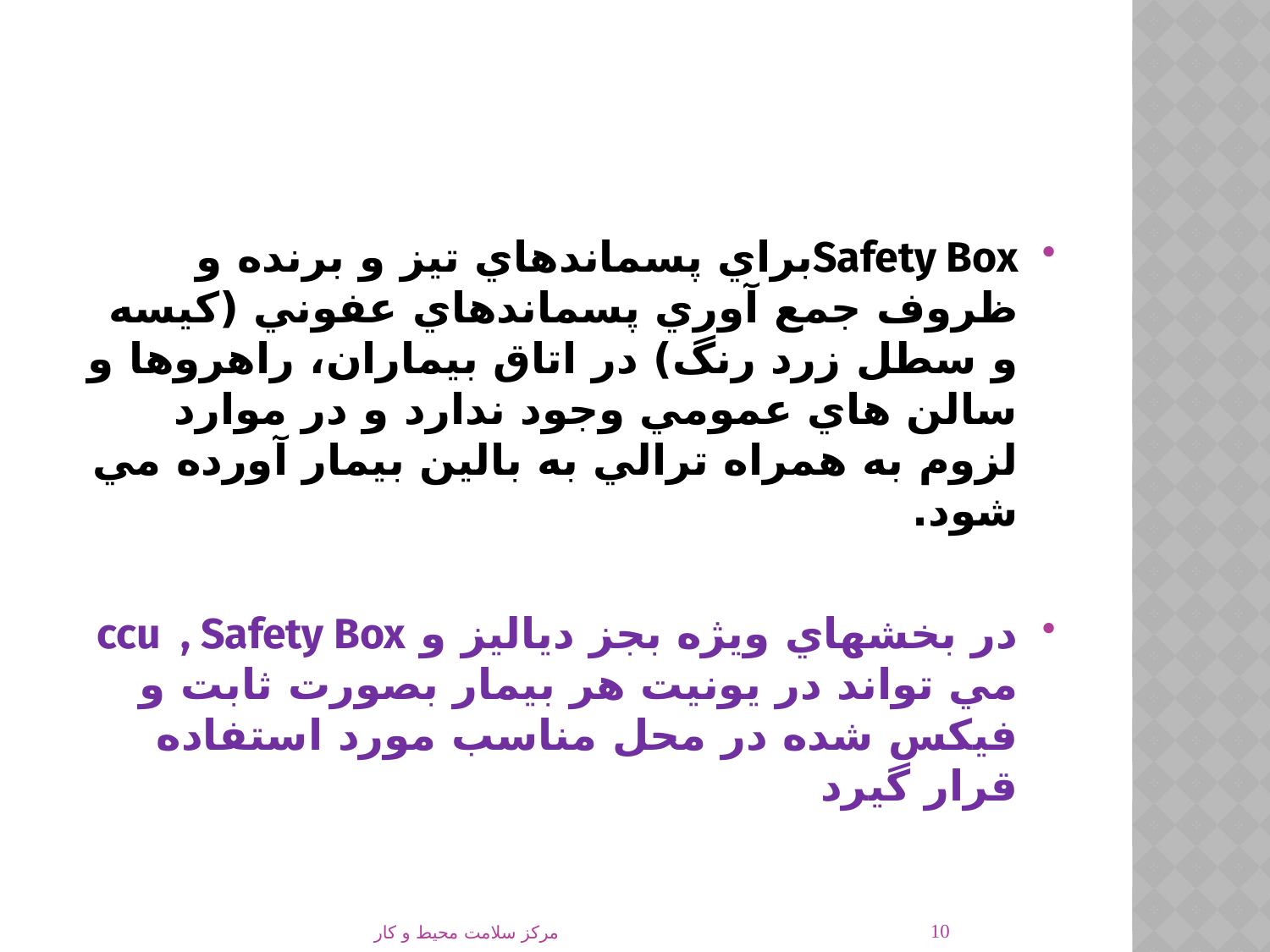

#
Safety Boxبراي پسماندهاي تيز و برنده و ظروف جمع آوري پسماندهاي عفوني (كيسه و سطل زرد رنگ) در اتاق بيماران، راهروها و سالن هاي عمومي وجود ندارد و در موارد لزوم به همراه ترالي به بالين بيمار آورده مي شود.

در بخشهاي ويژه بجز دياليز و ccu  , Safety Box مي تواند در يونيت هر بيمار بصورت ثابت و فيكس شده در محل مناسب مورد استفاده قرار گيرد

10
مركز سلامت محيط و كار